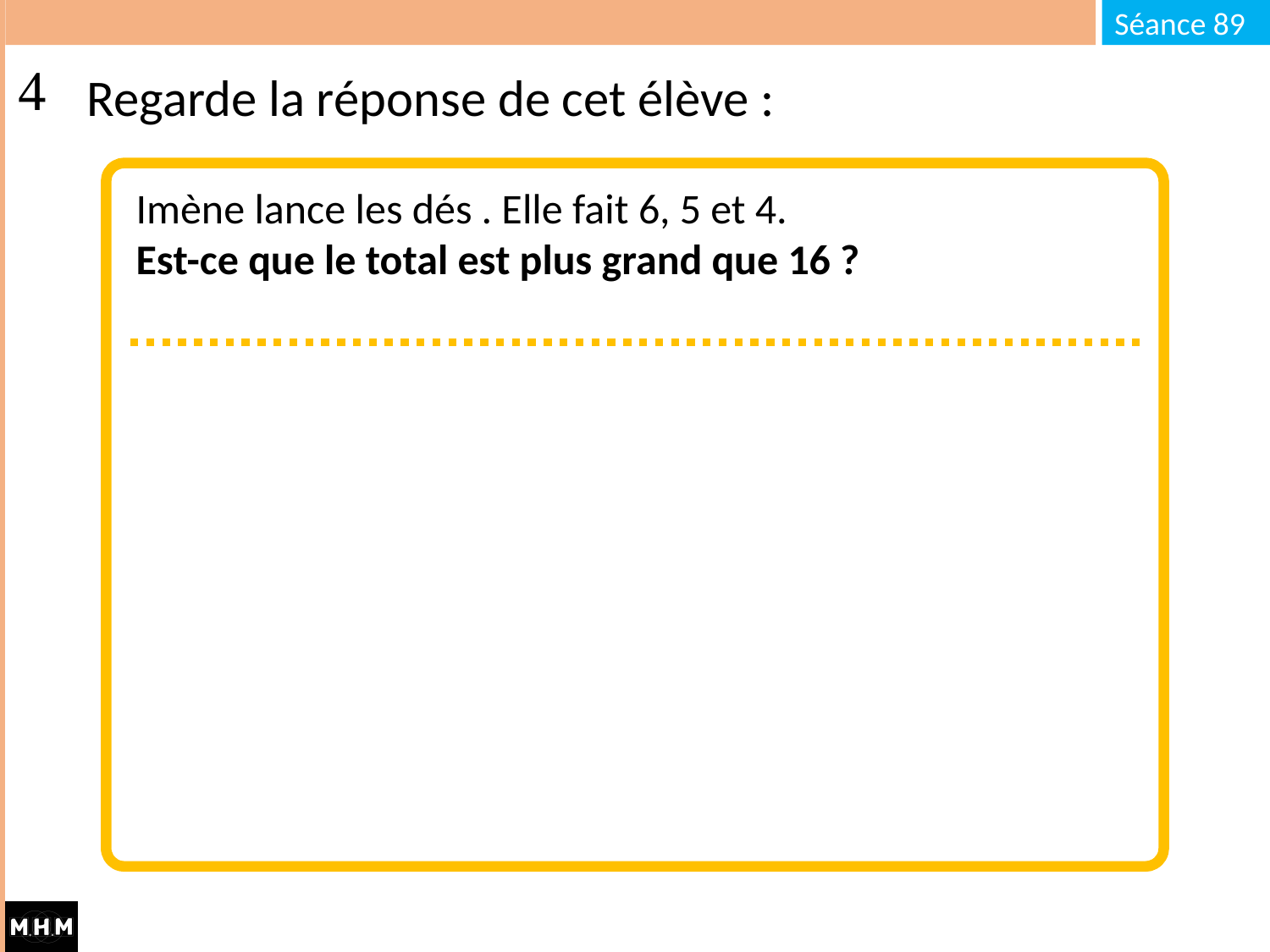

# Regarde la réponse de cet élève :

Imène lance les dés . Elle fait 6, 5 et 4.
Est-ce que le total est plus grand que 16 ?